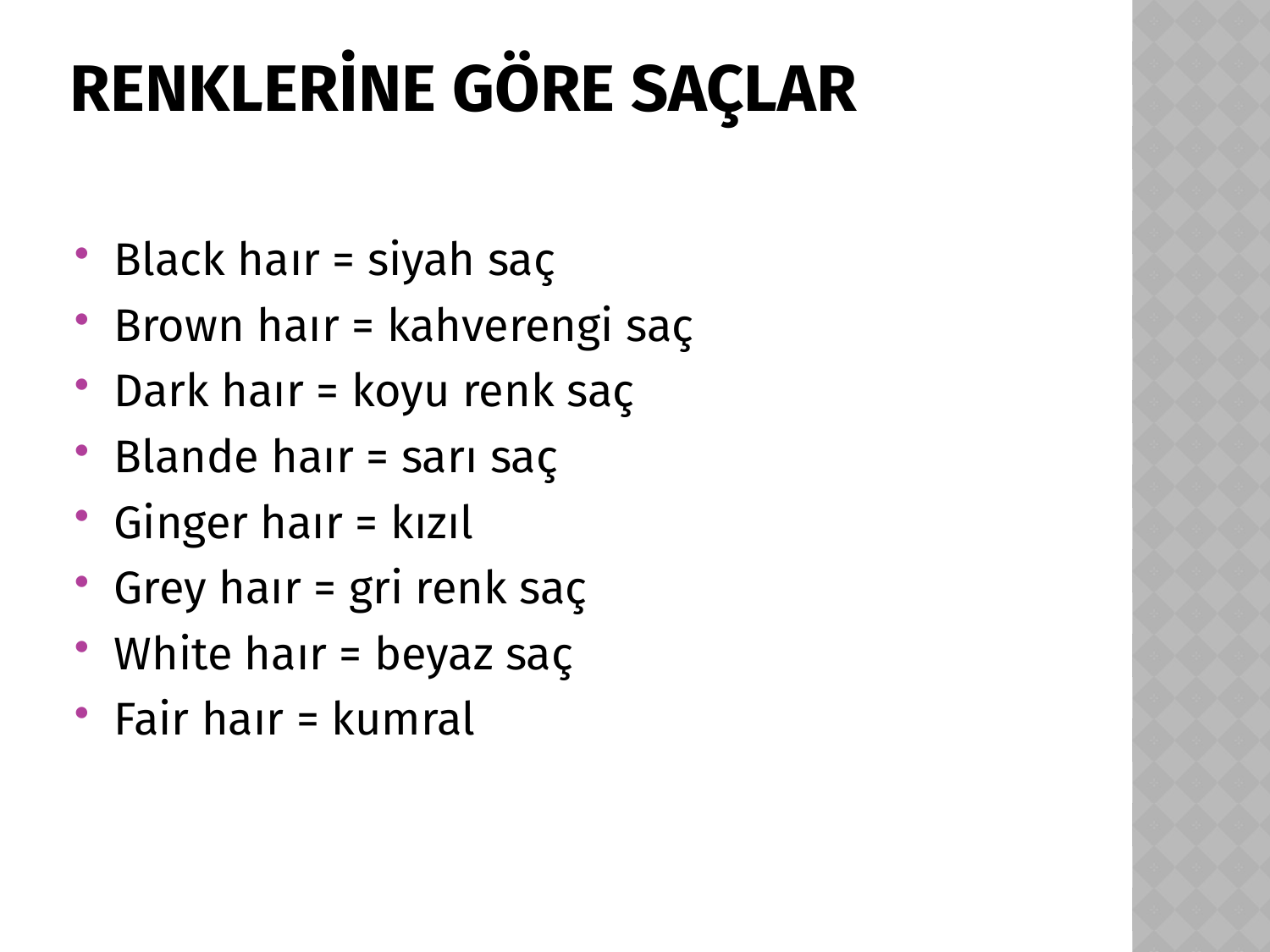

# Renklerine göre saçlar
Black haır = siyah saç
Brown haır = kahverengi saç
Dark haır = koyu renk saç
Blande haır = sarı saç
Ginger haır = kızıl
Grey haır = gri renk saç
White haır = beyaz saç
Fair haır = kumral